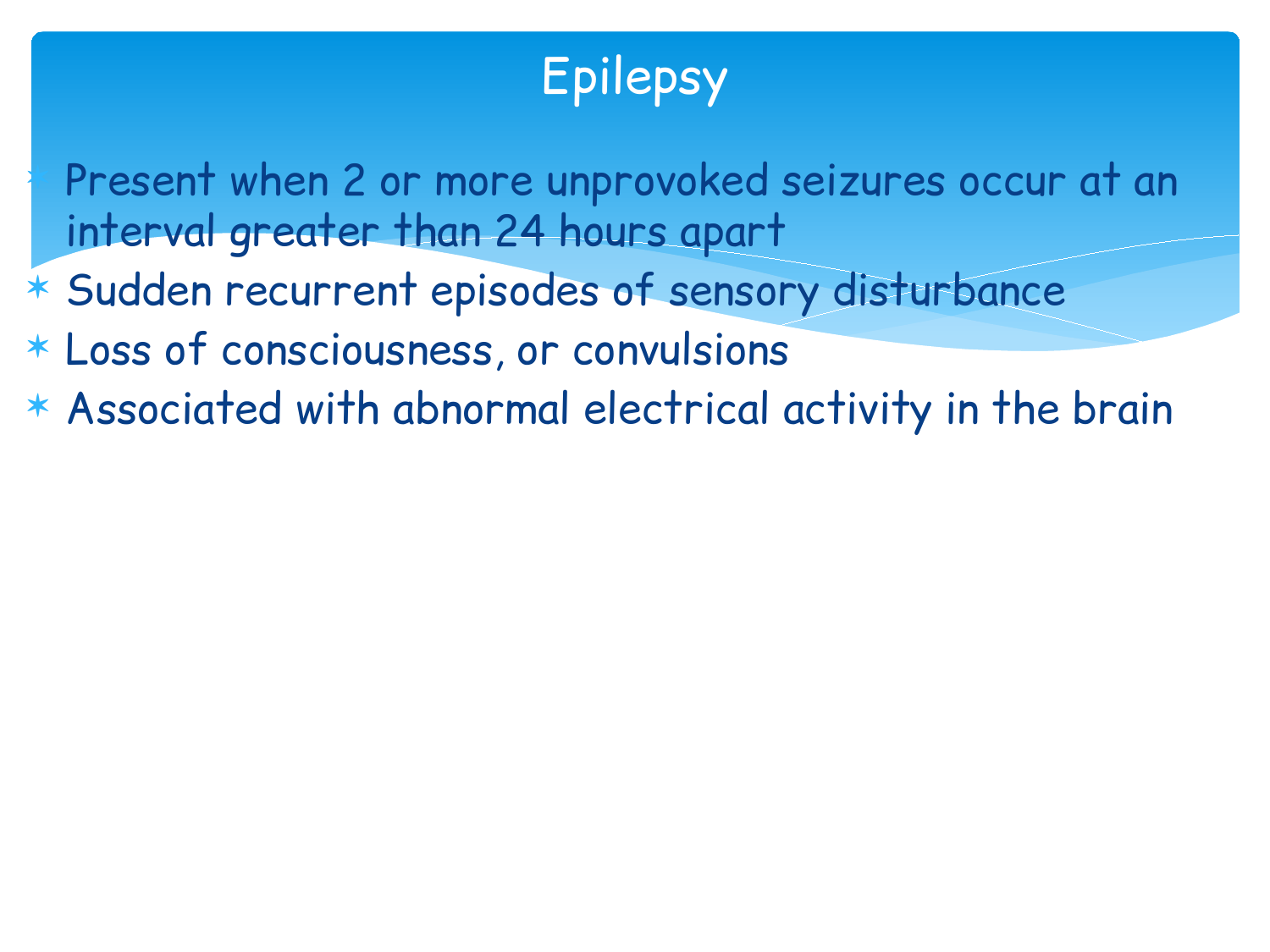

# Epilepsy
Present when 2 or more unprovoked seizures occur at an interval greater than 24 hours apart
Sudden recurrent episodes of sensory disturbance
Loss of consciousness, or convulsions
Associated with abnormal electrical activity in the brain